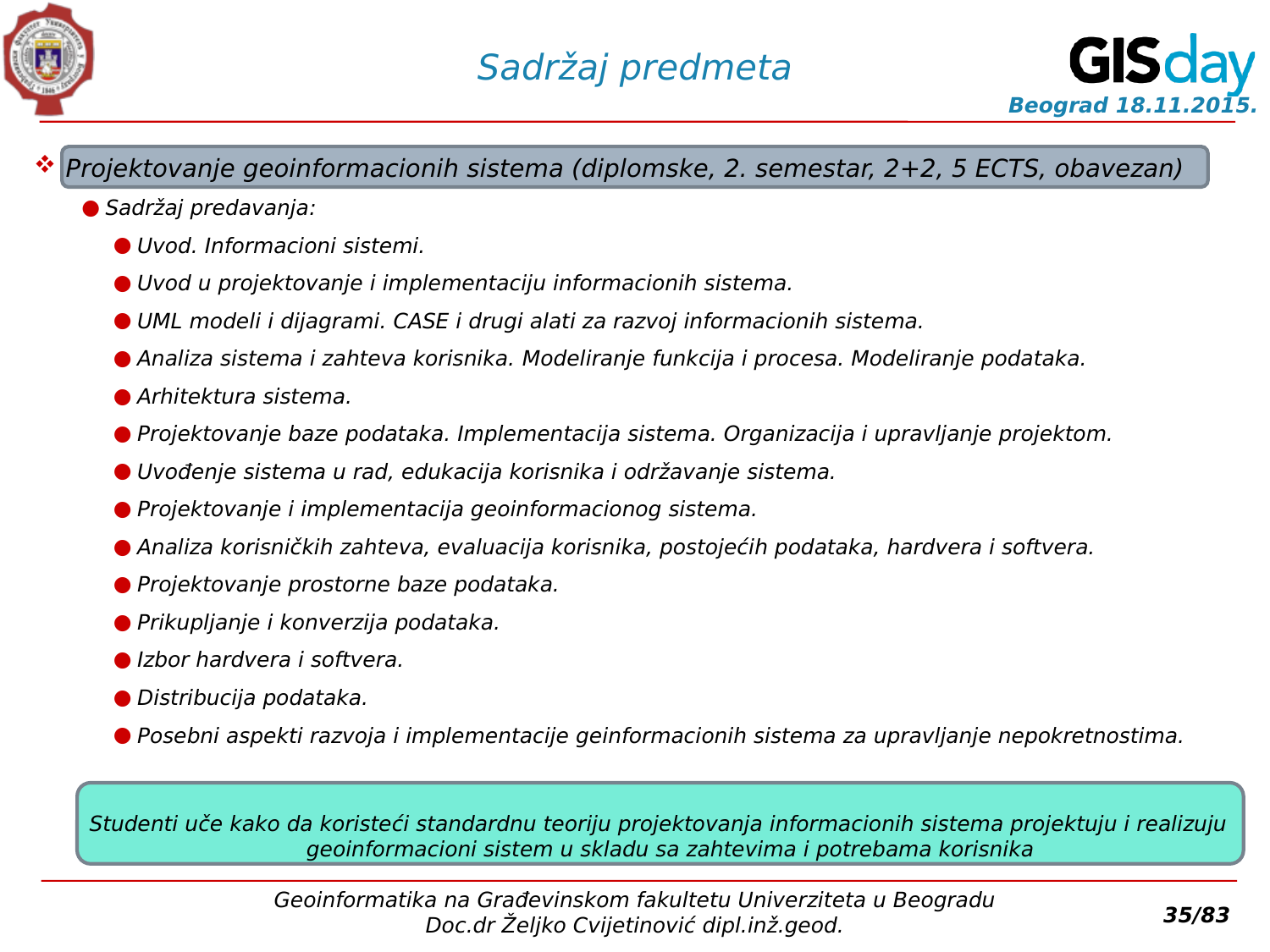

# Sadržaj predmeta
Projektovanje geoinformacionih sistema (diplomske, 2. semestar, 2+2, 5 ECTS, obavezan)
Sadržaj predavanja:
Uvod. Informacioni sistemi.
Uvod u projektovanje i implementaciju informacionih sistema.
UML modeli i dijagrami. CASE i drugi alati za razvoj informacionih sistema.
Analiza sistema i zahteva korisnika. Modeliranje funkcija i procesa. Modeliranje podataka.
Arhitektura sistema.
Projektovanje baze podataka. Implementacija sistema. Organizacija i upravljanje projektom.
Uvođenje sistema u rad, edukacija korisnika i održavanje sistema.
Projektovanje i implementacija geoinformacionog sistema.
Analiza korisničkih zahteva, evaluacija korisnika, postojećih podataka, hardvera i softvera.
Projektovanje prostorne baze podataka.
Prikupljanje i konverzija podataka.
Izbor hardvera i softvera.
Distribucija podataka.
Posebni aspekti razvoja i implementacije geinformacionih sistema za upravljanje nepokretnostima.

Studenti uče kako da koristeći standardnu teoriju projektovanja informacionih sistema projektuju i realizuju geoinformacioni sistem u skladu sa zahtevima i potrebama korisnika